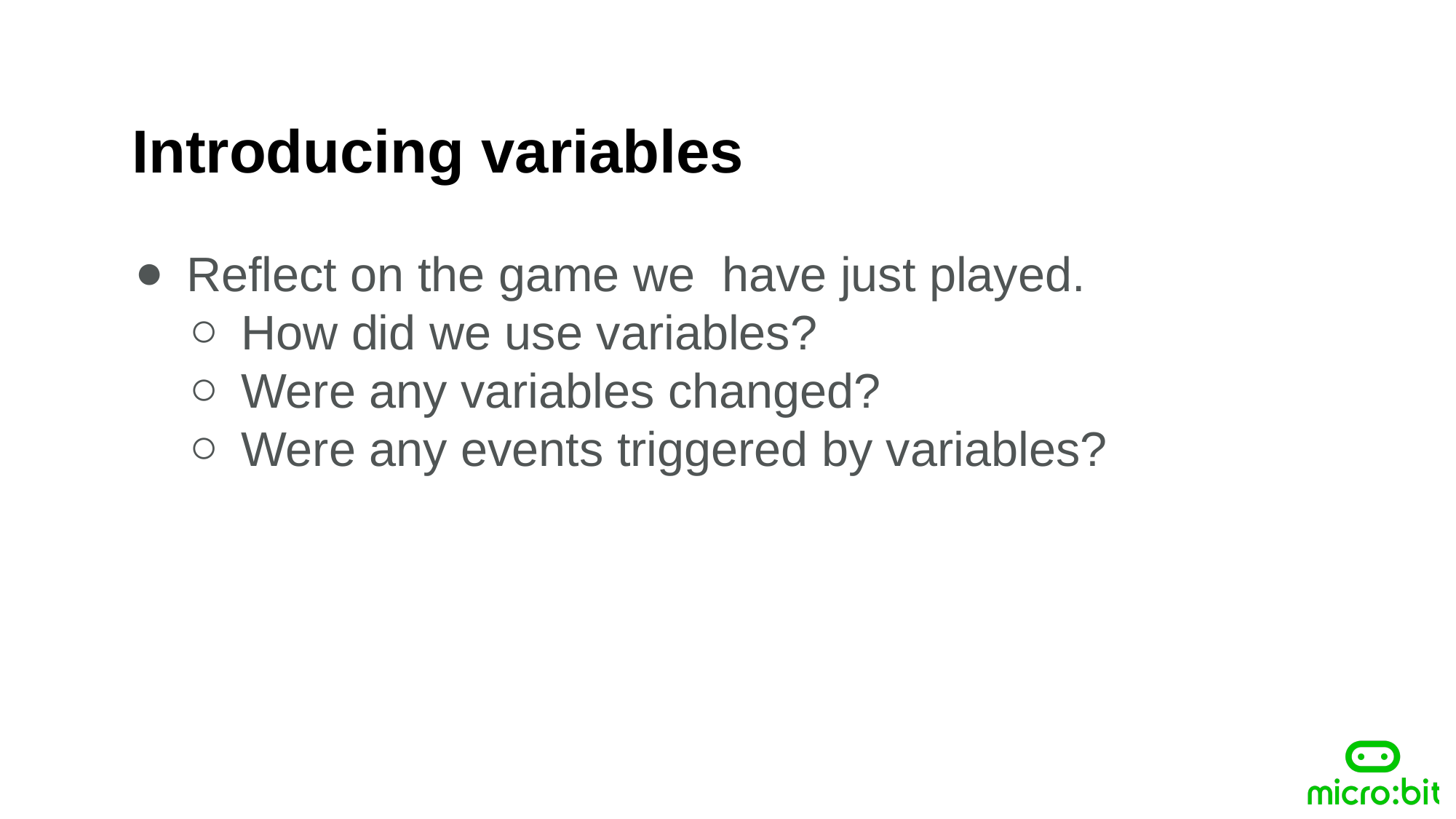

Introducing variables

Reflect on the game we  have just played.
How did we use variables?
Were any variables changed?
Were any events triggered by variables?